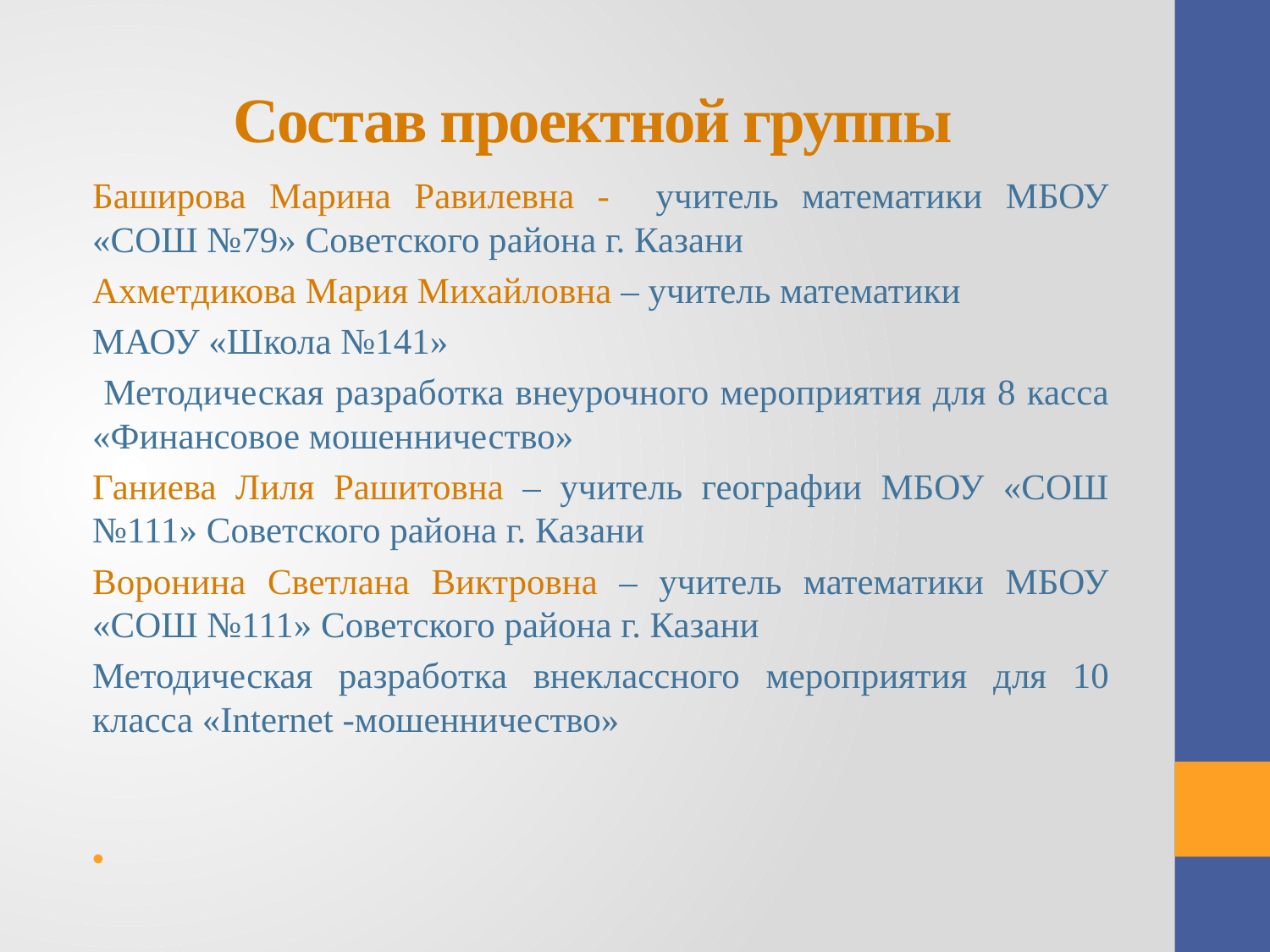

# Состав проектной группы
Баширова Марина Равилевна -  учитель математики МБОУ «СОШ №79» Советского района г. Казани
Ахметдикова Мария Михайловна – учитель математики
МАОУ «Школа №141»
 Методическая разработка внеурочного мероприятия для 8 касса «Финансовое мошенничество»
Ганиева Лиля Рашитовна – учитель географии МБОУ «СОШ №111» Советского района г. Казани
Воронина Светлана Виктровна – учитель математики МБОУ «СОШ №111» Советского района г. Казани
Методическая разработка внеклассного мероприятия для 10 класса «Internet -мошенничество»